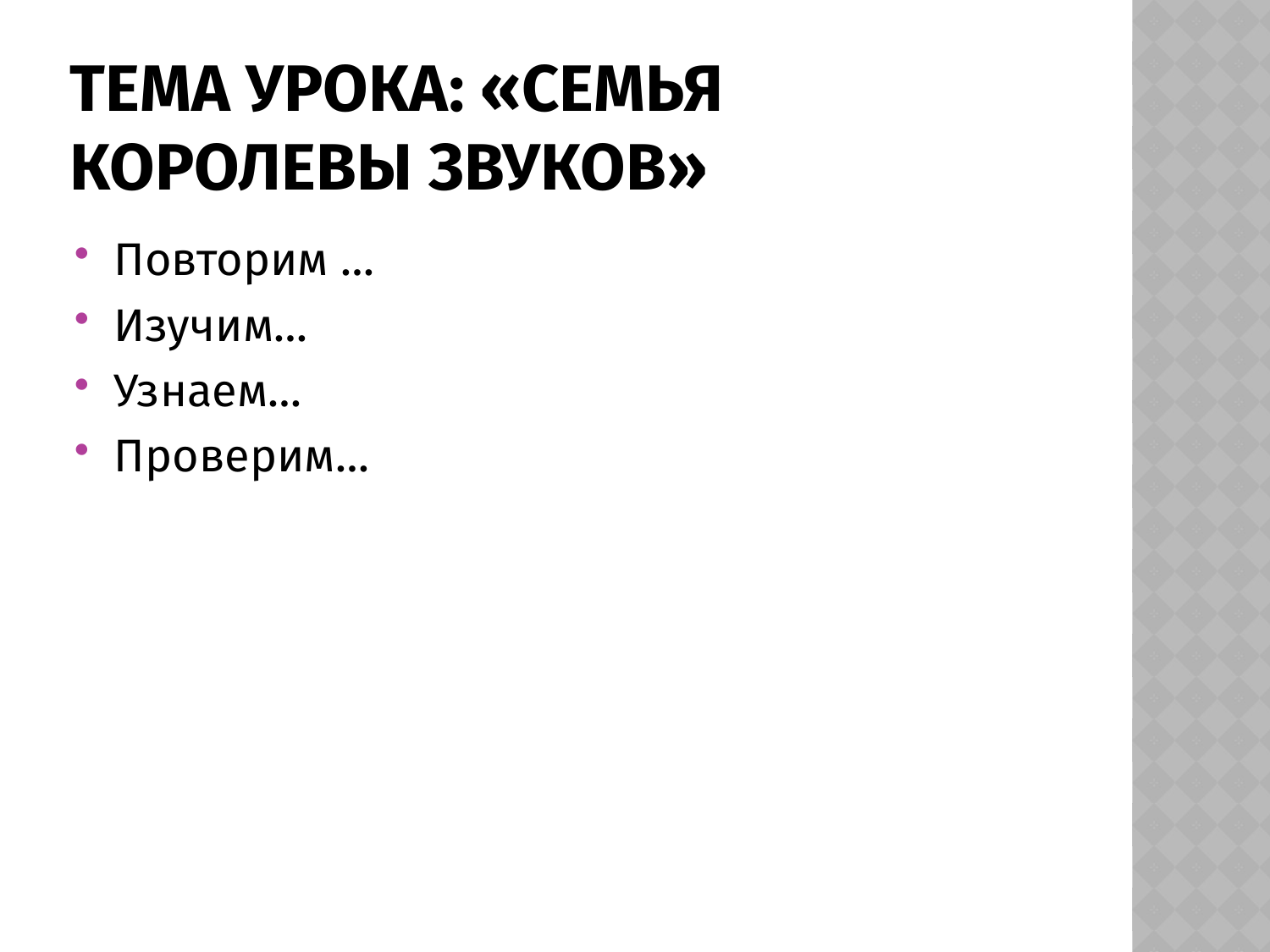

# Тема урока: «Семья Королевы звуков»
Повторим …
Изучим…
Узнаем…
Проверим…